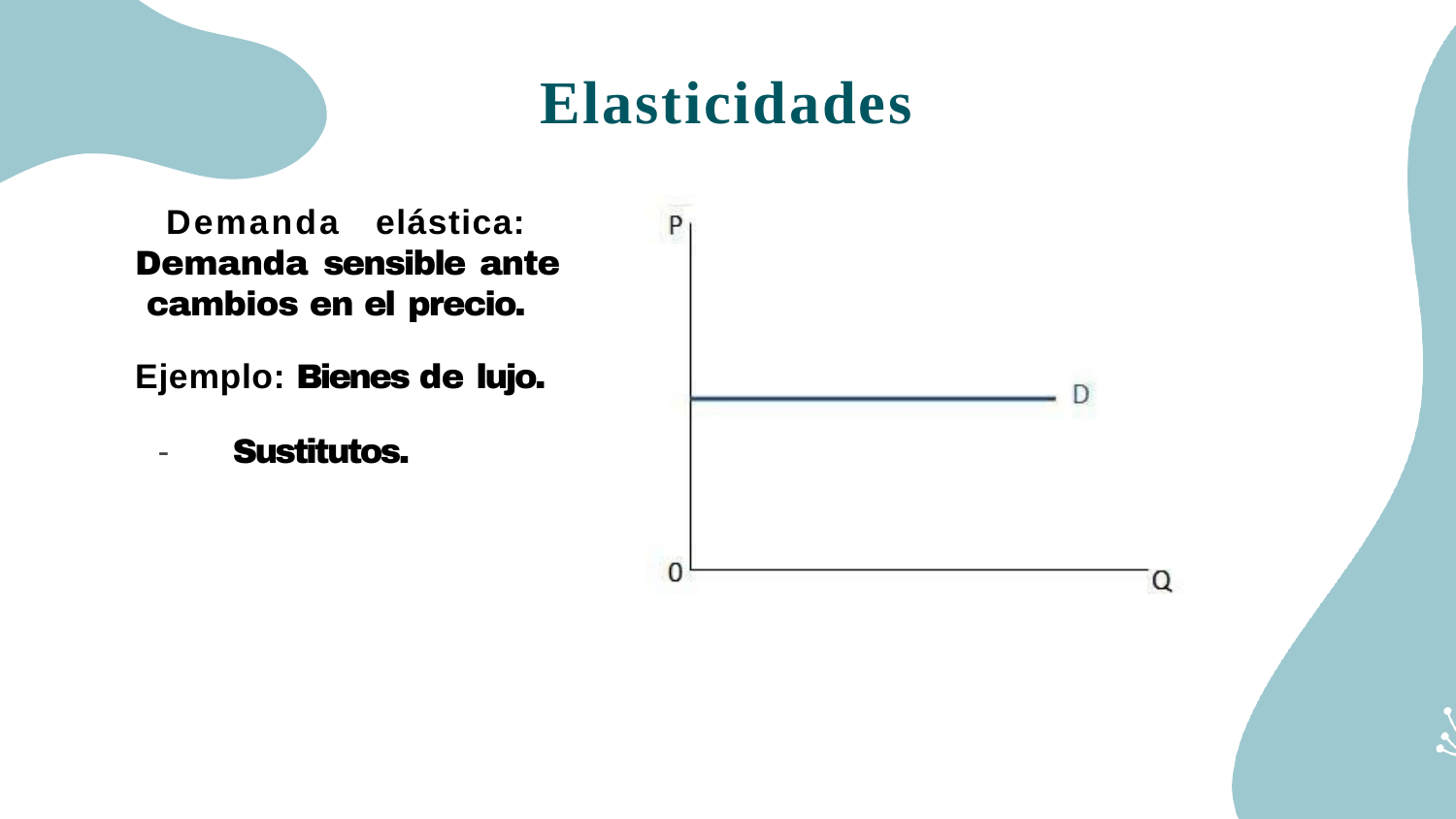

# Elasticidades
 Demanda elástica:  Demanda sensible ante  cambios en el precio.
Ejemplo: Bienes de lujo.
-	Sustitutos.